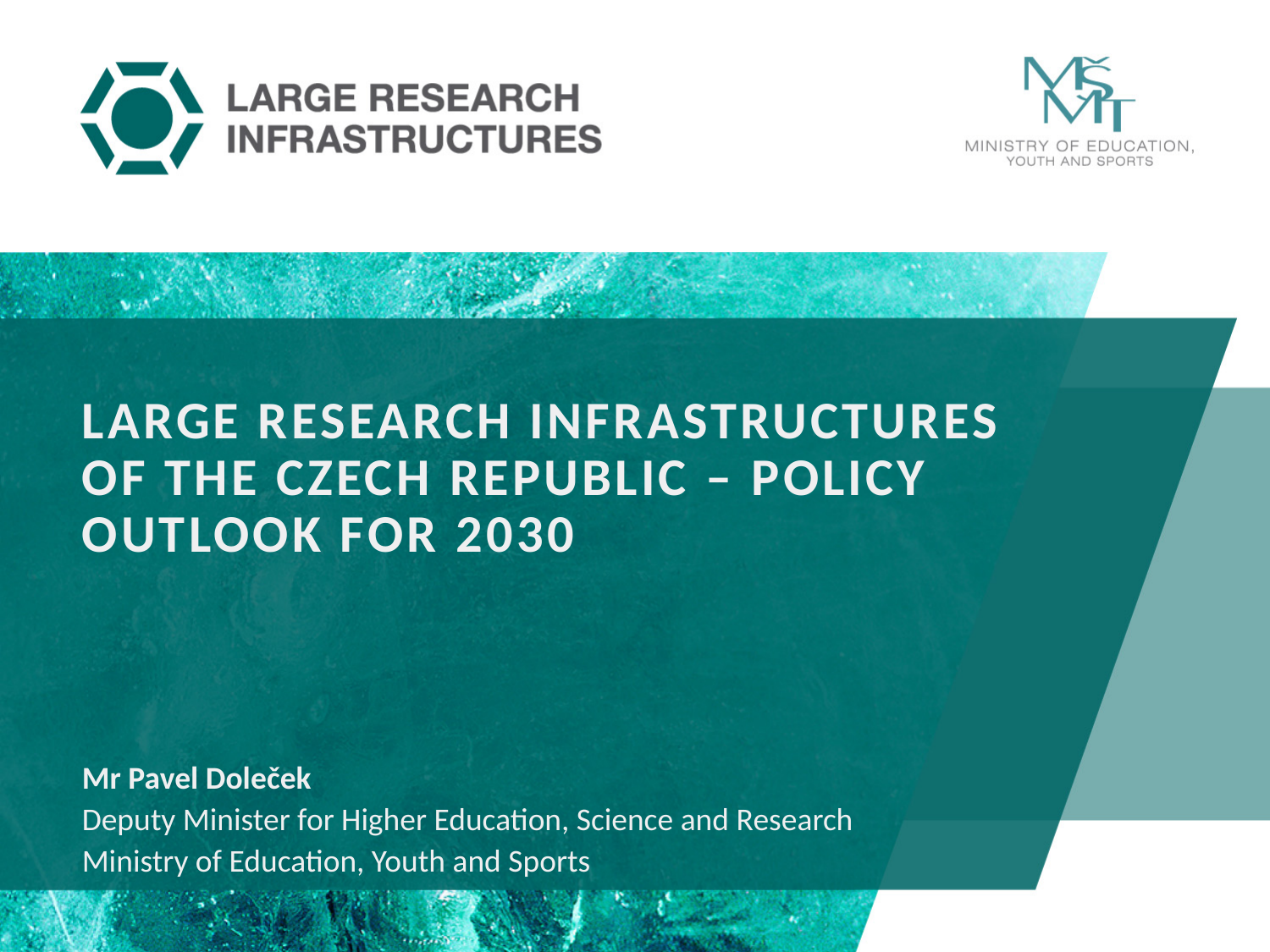

# Large research infrastructures    of the Czech republic – policy outlook for 2030
Mr Pavel Doleček
Deputy Minister for Higher Education, Science and Research
Ministry of Education, Youth and Sports